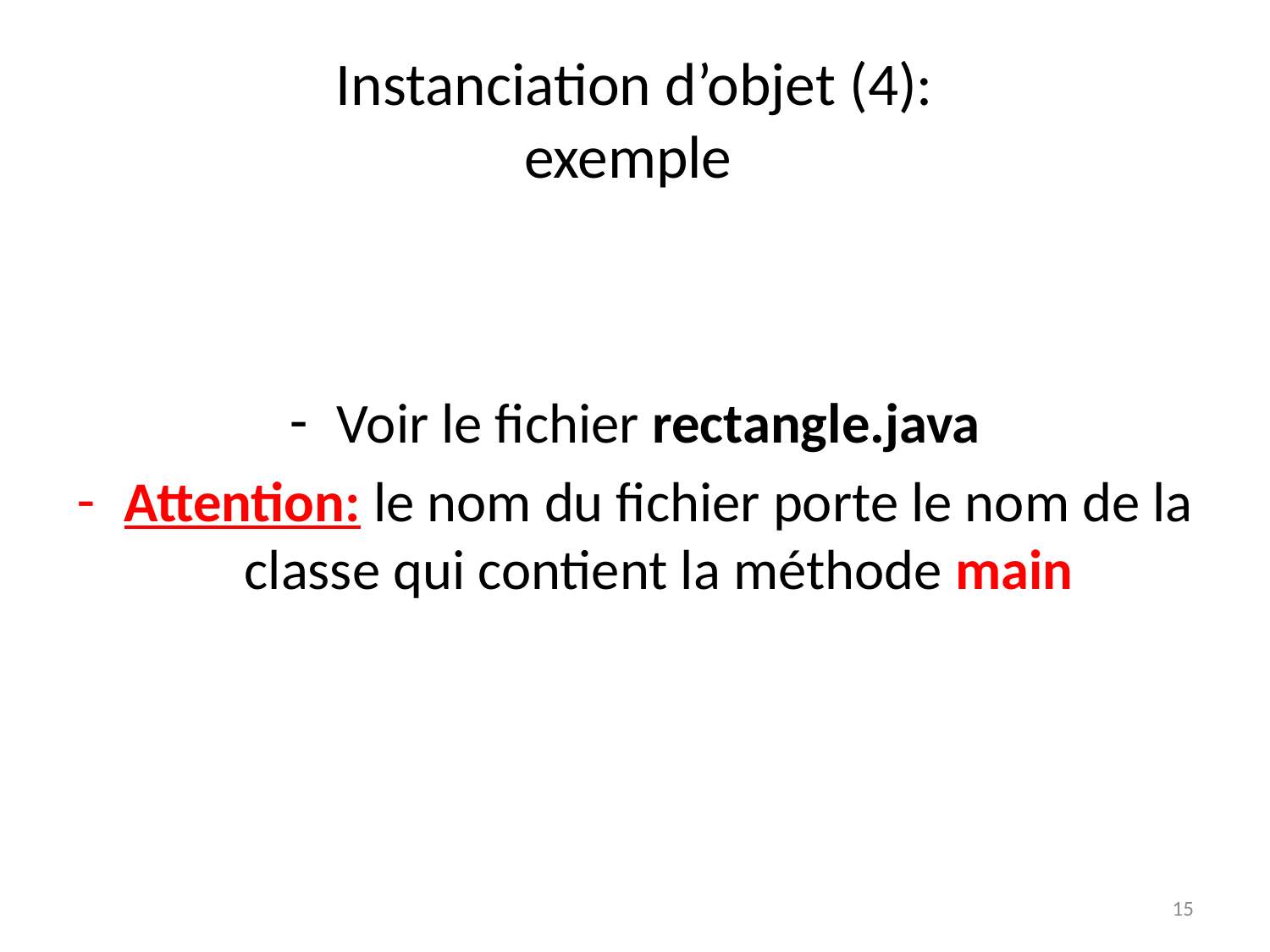

# Instanciation d’objet (4): exemple

Voir le fichier rectangle.java
Attention: le nom du fichier porte le nom de la classe qui contient la méthode main
15